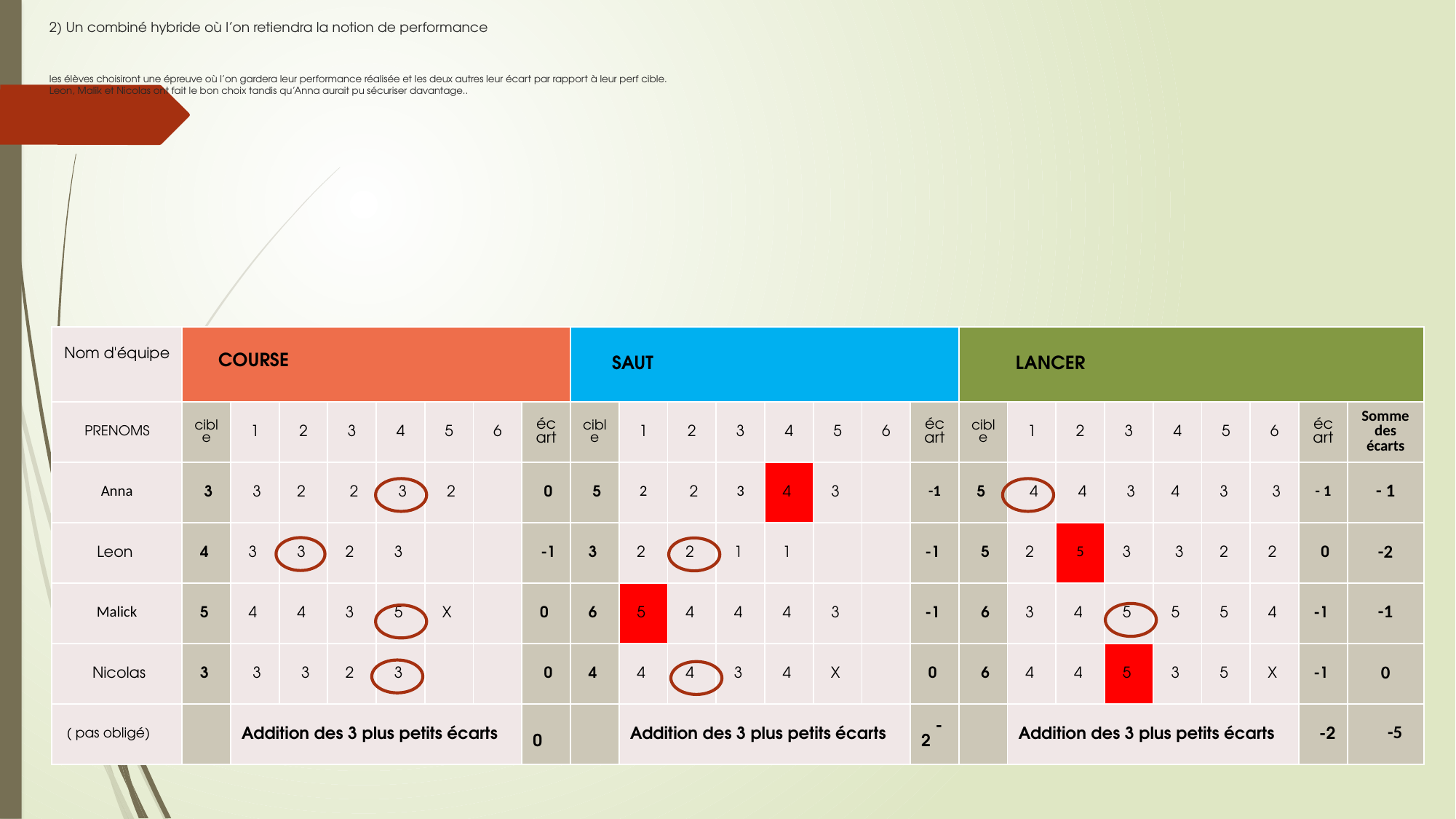

# 2) Un combiné hybride où l’on retiendra la notion de performance les élèves choisiront une épreuve où l’on gardera leur performance réalisée et les deux autres leur écart par rapport à leur perf cible. Leon, Malik et Nicolas ont fait le bon choix tandis qu’Anna aurait pu sécuriser davantage..
| Nom d'équipe | COURSE |  |  |  |  |  |  |  | SAUT |  |  |  |  |  |  |  | LANCER |  |  |  |  |  |  |  |  |
| --- | --- | --- | --- | --- | --- | --- | --- | --- | --- | --- | --- | --- | --- | --- | --- | --- | --- | --- | --- | --- | --- | --- | --- | --- | --- |
| PRENOMS | cible | 1 | 2 | 3 | 4 | 5 | 6 | écart | cible | 1 | 2 | 3 | 4 | 5 | 6 | écart | cible | 1 | 2 | 3 | 4 | 5 | 6 | écart | Somme des écarts |
| Anna | 3 | 3 | 2 | 2 | 3 | 2 |  | 0 | 5 | 2 | 2 | 3 | 4 | 3 |  | -1 | 5 | 4 | 4 | 3 | 4 | 3 | 3 | - 1 | - 1 |
| Leon | 4 | 3 | 3 | 2 | 3 |  |  | -1 | 3 | 2 | 2 | 1 | 1 |  |  | -1 | 5 | 2 | 5 | 3 | 3 | 2 | 2 | 0 | -2 |
| Malick | 5 | 4 | 4 | 3 | 5 | X |  | 0 | 6 | 5 | 4 | 4 | 4 | 3 |  | -1 | 6 | 3 | 4 | 5 | 5 | 5 | 4 | -1 | -1 |
| Nicolas | 3 | 3 | 3 | 2 | 3 |  |  | 0 | 4 | 4 | 4 | 3 | 4 | X |  | 0 | 6 | 4 | 4 | 5 | 3 | 5 | X | -1 | 0 |
| ( pas obligé) |  | Addition des 3 plus petits écarts |  |  |  |  |  | 0 |  | Addition des 3 plus petits écarts |  |  |  |  |  | -2 |  | Addition des 3 plus petits écarts |  |  |  |  |  | -2 | -5 |